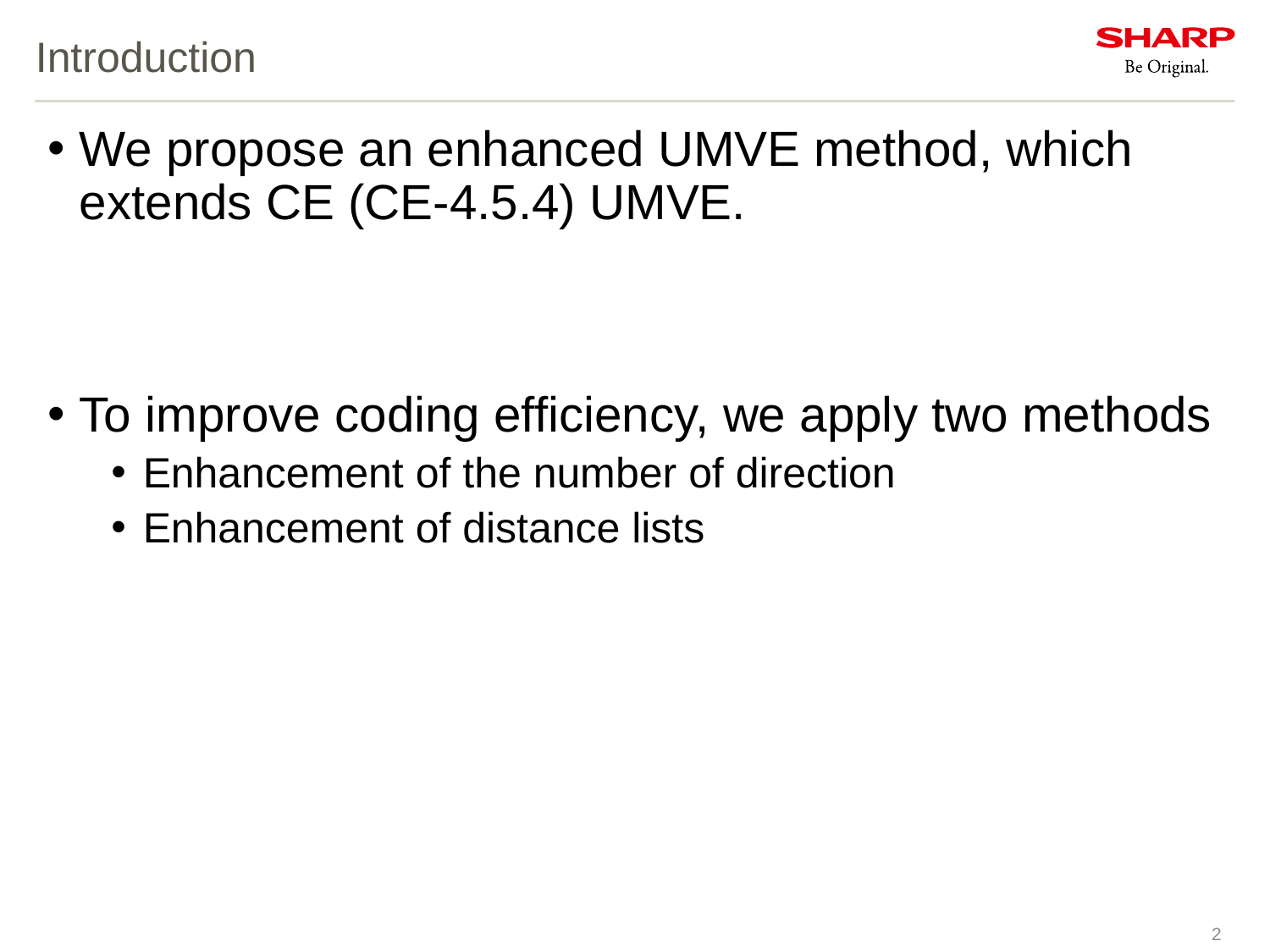

# Introduction
We propose an enhanced UMVE method, which extends CE (CE-4.5.4) UMVE.

To improve coding efficiency, we apply two methods
Enhancement of the number of direction
Enhancement of distance lists

2